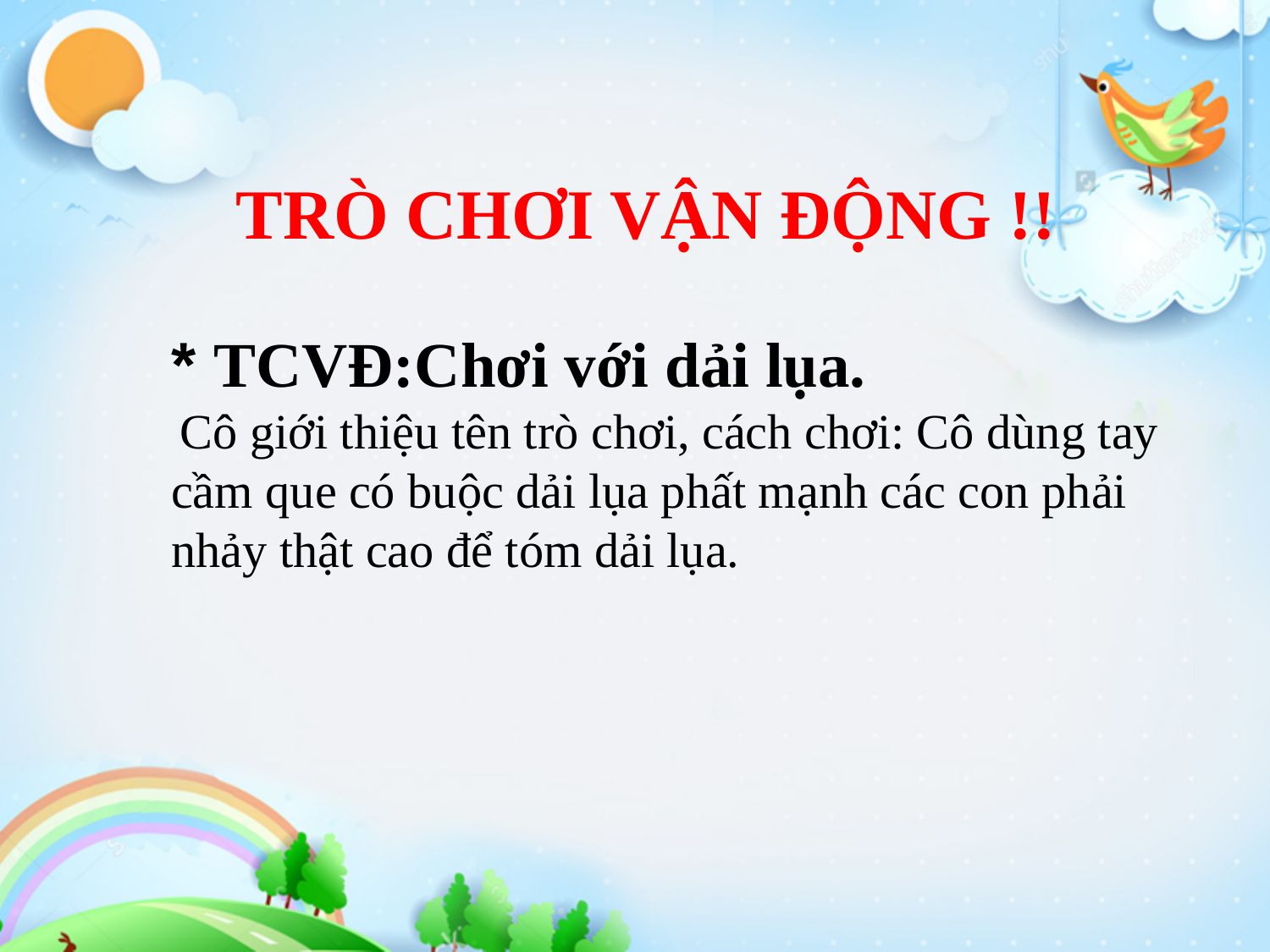

# TRÒ CHƠI VẬN ĐỘNG !!
* TCVĐ:Chơi với dải lụa.
 Cô giới thiệu tên trò chơi, cách chơi: Cô dùng tay cầm que có buộc dải lụa phất mạnh các con phải nhảy thật cao để tóm dải lụa.